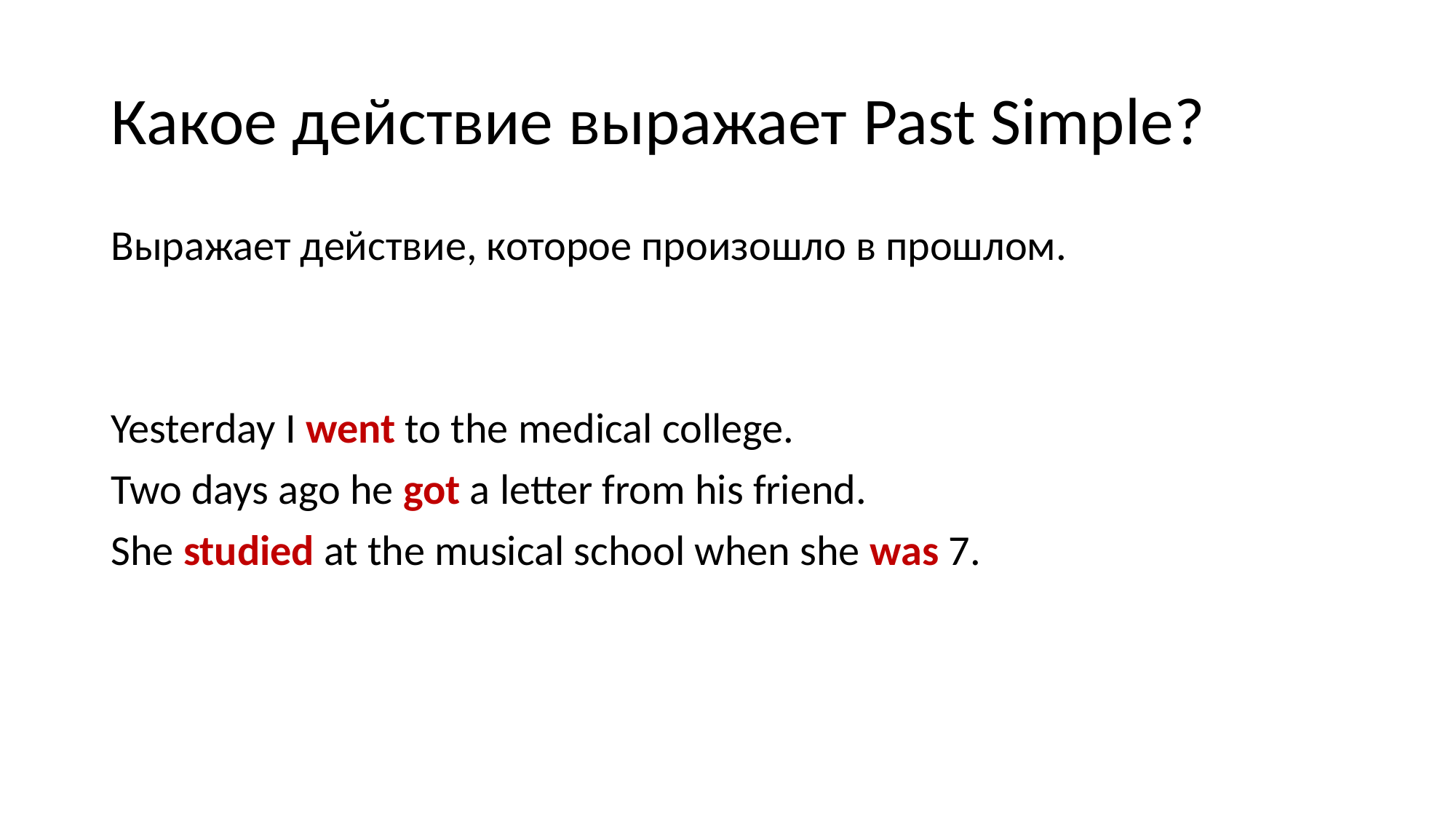

# Какое действие выражает Past Simple?
Выражает действие, которое произошло в прошлом.

Yesterday I went to the medical college.
Two days ago he got a letter from his friend.
She studied at the musical school when she was 7.